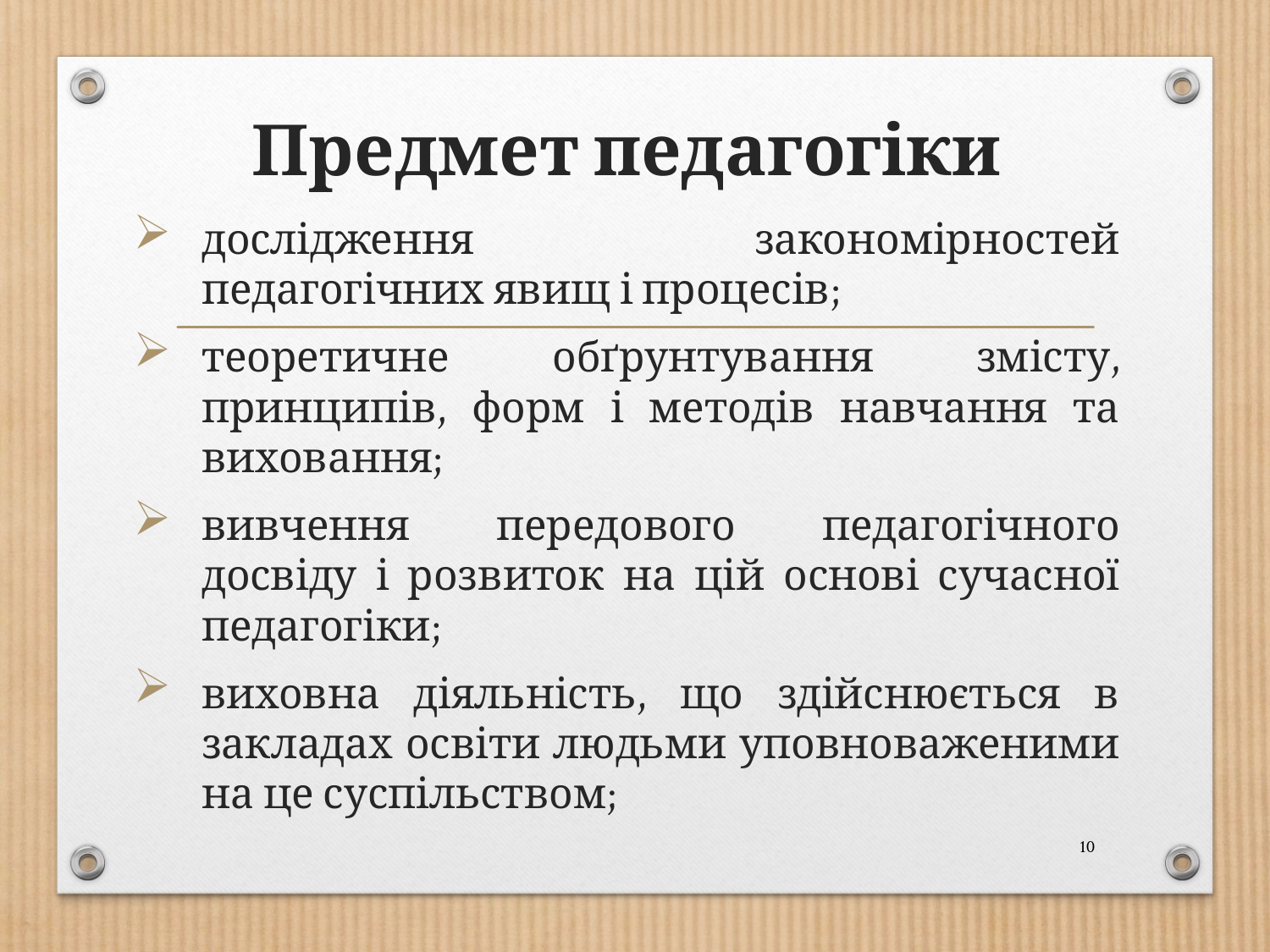

# Предмет педагогіки
дослідження закономірностей педагогічних явищ і процесів;
теоретичне обґрунтування змісту, принципів, форм і методів навчання та виховання;
вивчення передового педагогічного досвіду і розвиток на цій основі сучасної педагогіки;
виховна діяльність, що здійснюється в закладах освіти людьми уповноваженими на це суспільством;

10